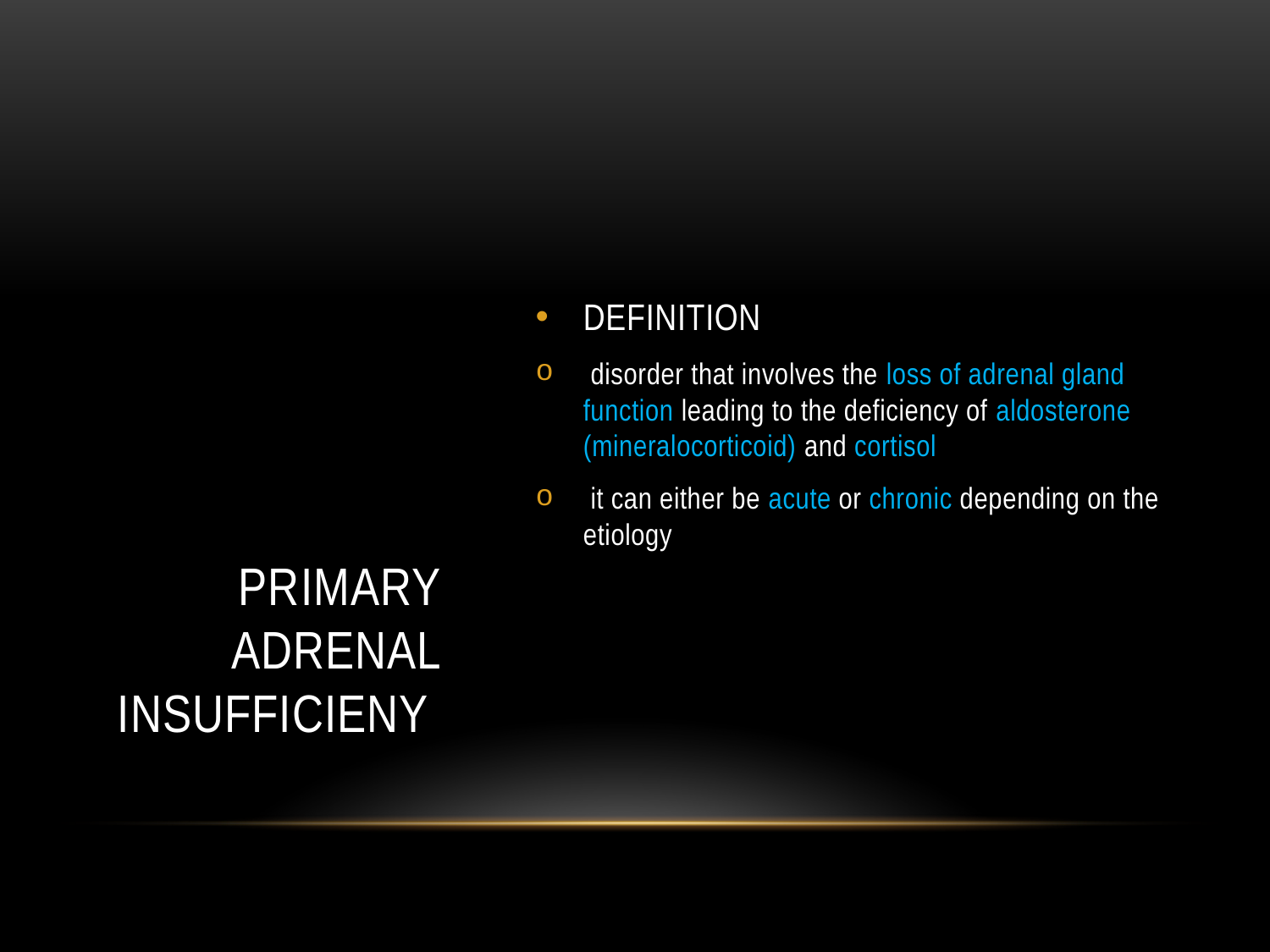

# Primary adrenal insufficieny
DEFINITION
 disorder that involves the loss of adrenal gland function leading to the deficiency of aldosterone (mineralocorticoid) and cortisol
 it can either be acute or chronic depending on the etiology